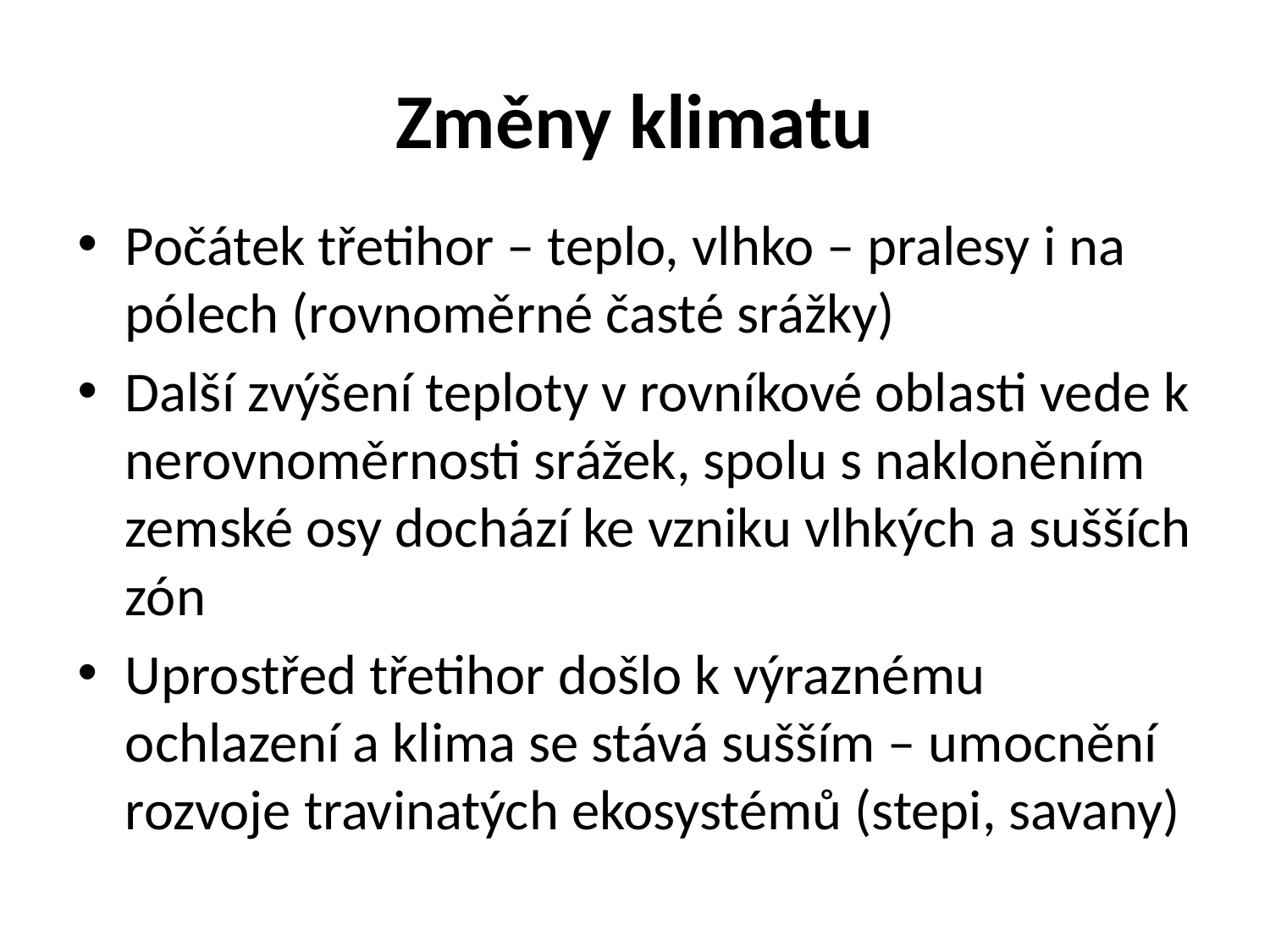

# Změny klimatu
Počátek třetihor – teplo, vlhko – pralesy i na pólech (rovnoměrné časté srážky)
Další zvýšení teploty v rovníkové oblasti vede k nerovnoměrnosti srážek, spolu s nakloněním zemské osy dochází ke vzniku vlhkých a sušších zón
Uprostřed třetihor došlo k výraznému ochlazení a klima se stává sušším – umocnění rozvoje travinatých ekosystémů (stepi, savany)